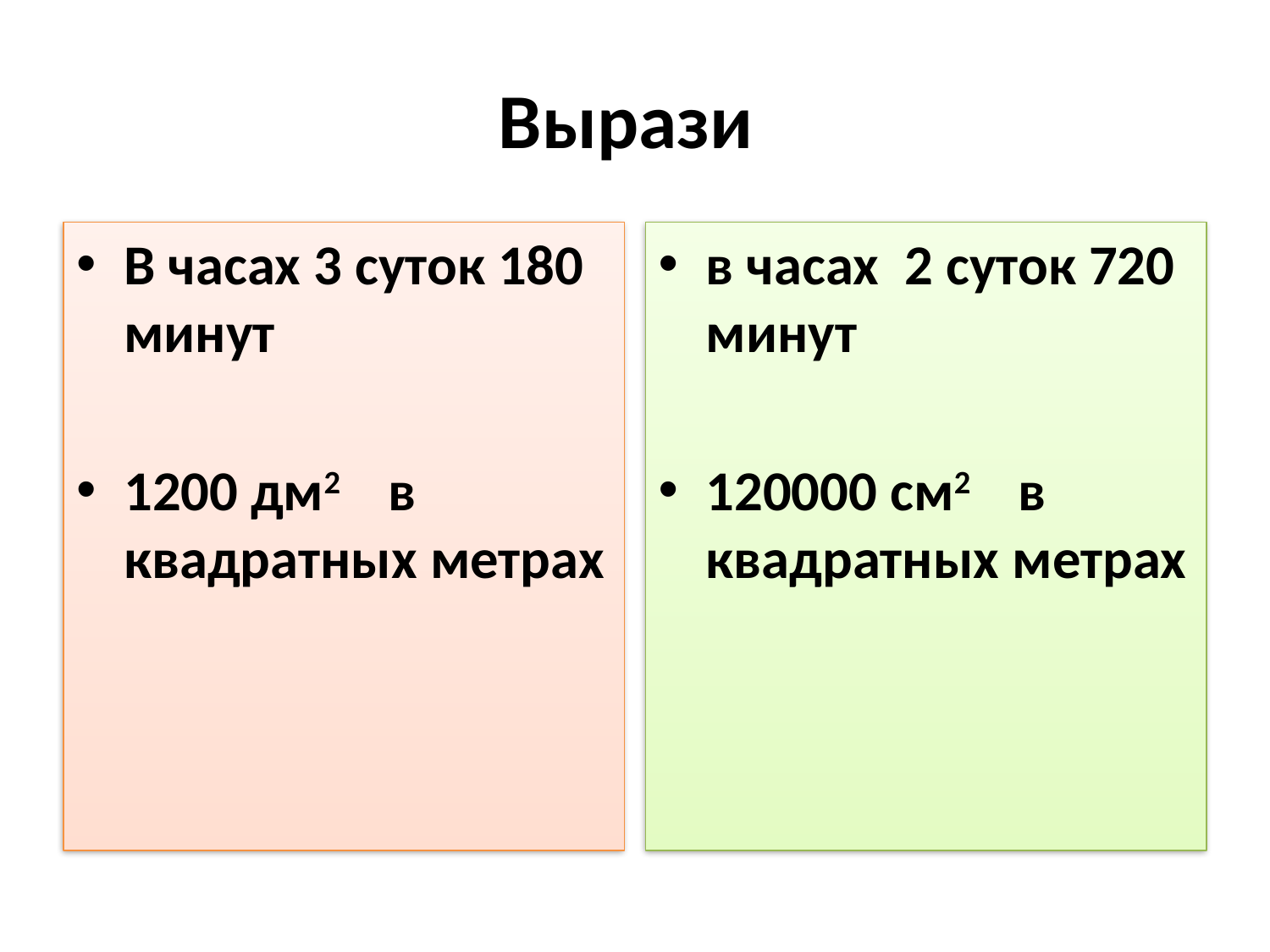

# Вырази
В часах 3 суток 180 минут

1200 дм2     в квадратных метрах
в часах  2 суток 720 минут

120000 см2     в квадратных метрах